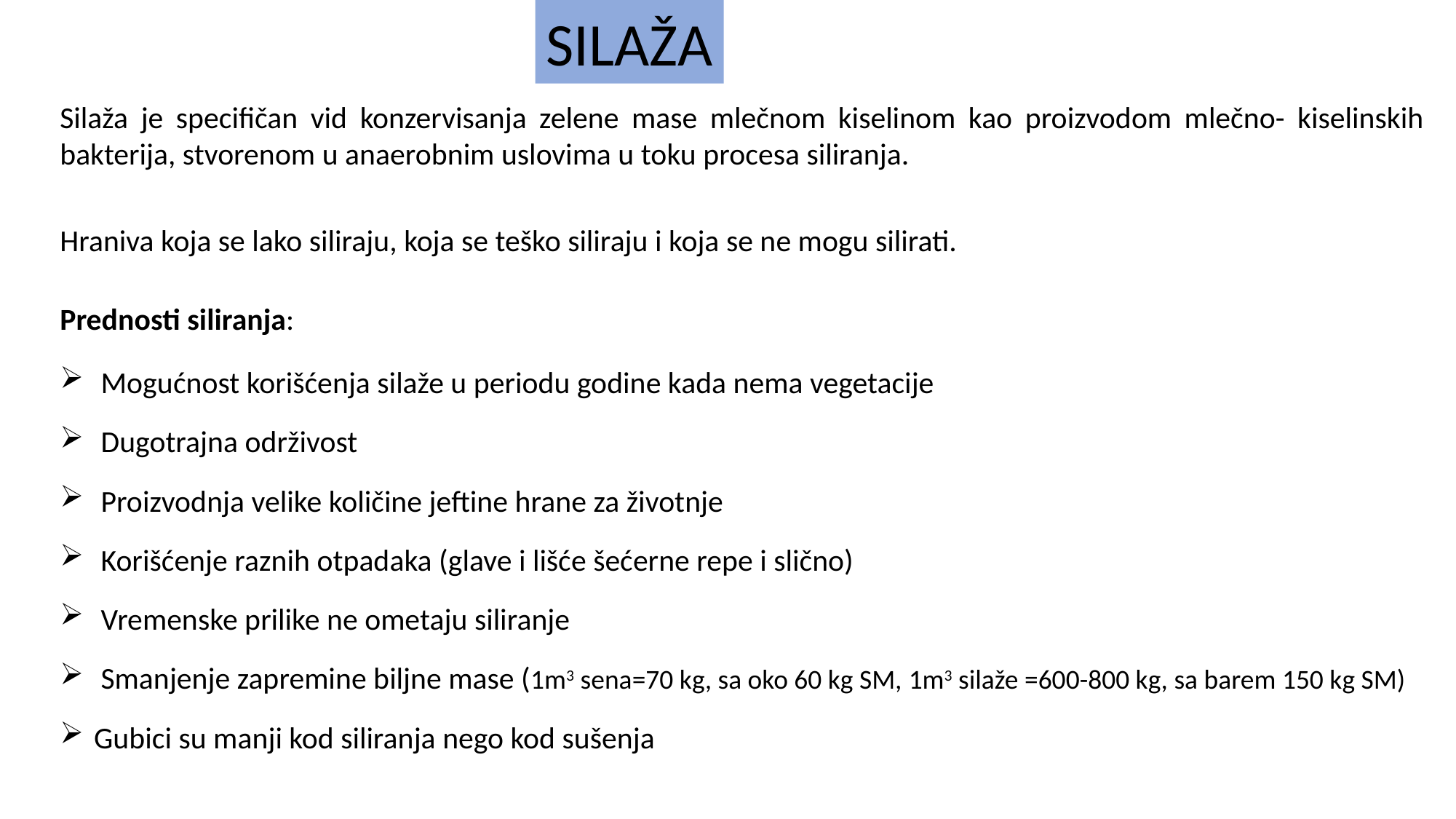

SILAŽA
Silaža je specifičan vid konzervisanja zelene mase mlečnom kiselinom kao proizvodom mlečno- kiselinskih bakterija, stvorenom u anaerobnim uslovima u toku procesa siliranja.
Hraniva koja se lako siliraju, koja se teško siliraju i koja se ne mogu silirati.
Prednosti siliranja:
Mogućnost korišćenja silaže u periodu godine kada nema vegetacije
Dugotrajna održivost
Proizvodnja velike količine jeftine hrane za životnje
Korišćenje raznih otpadaka (glave i lišće šećerne repe i slično)
Vremenske prilike ne ometaju siliranje
Smanjenje zapremine biljne mase (1m3 sena=70 kg, sa oko 60 kg SM, 1m3 silaže =600-800 kg, sa barem 150 kg SM)
Gubici su manji kod siliranja nego kod sušenja